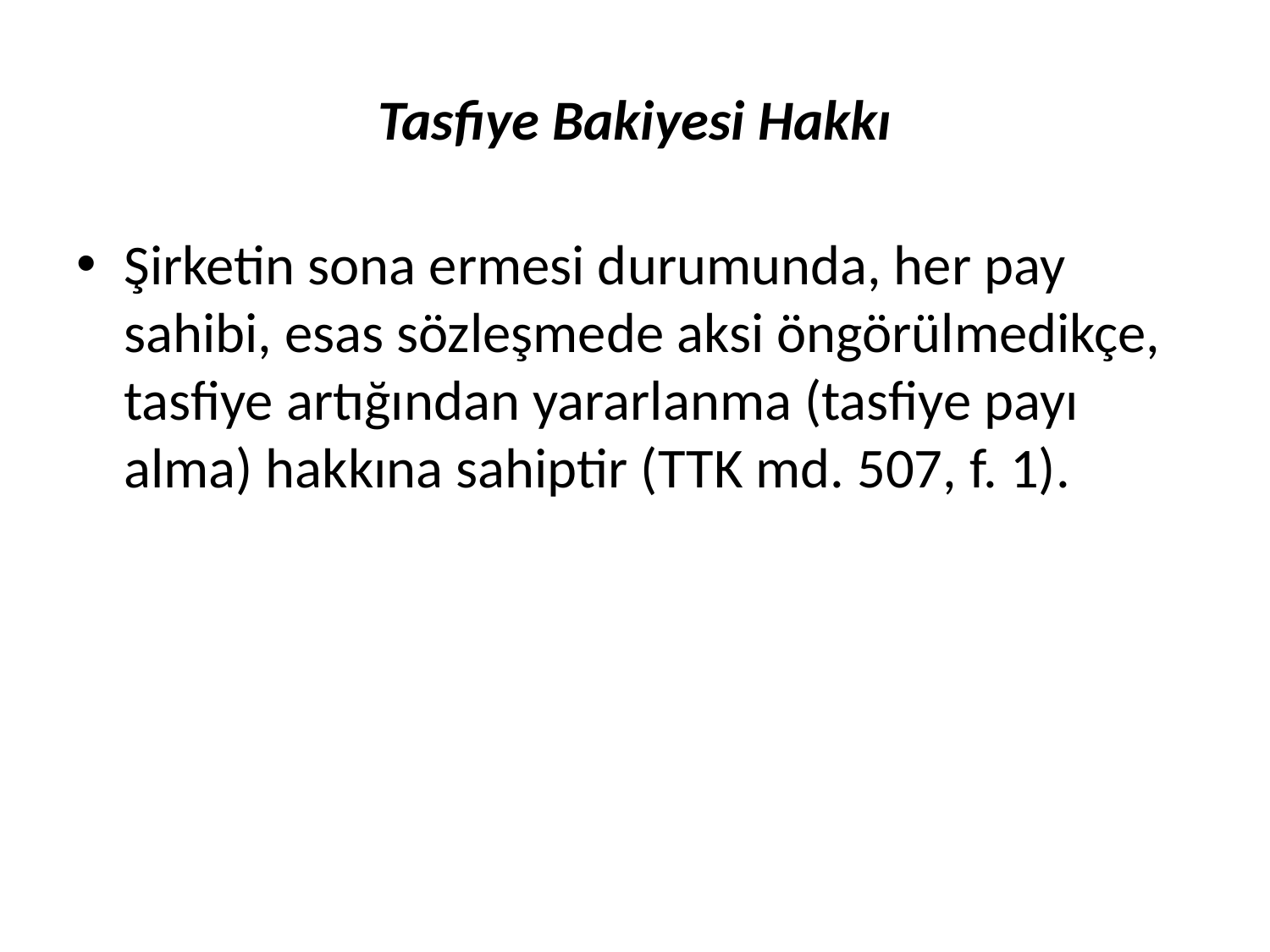

# Tasfiye Bakiyesi Hakkı
Şirketin sona ermesi durumunda, her pay sahibi, esas sözleşmede aksi öngörülmedikçe, tasfiye artığın­dan yararlanma (tasfiye payı alma) hakkına sahiptir (TTK md. 507, f. 1).